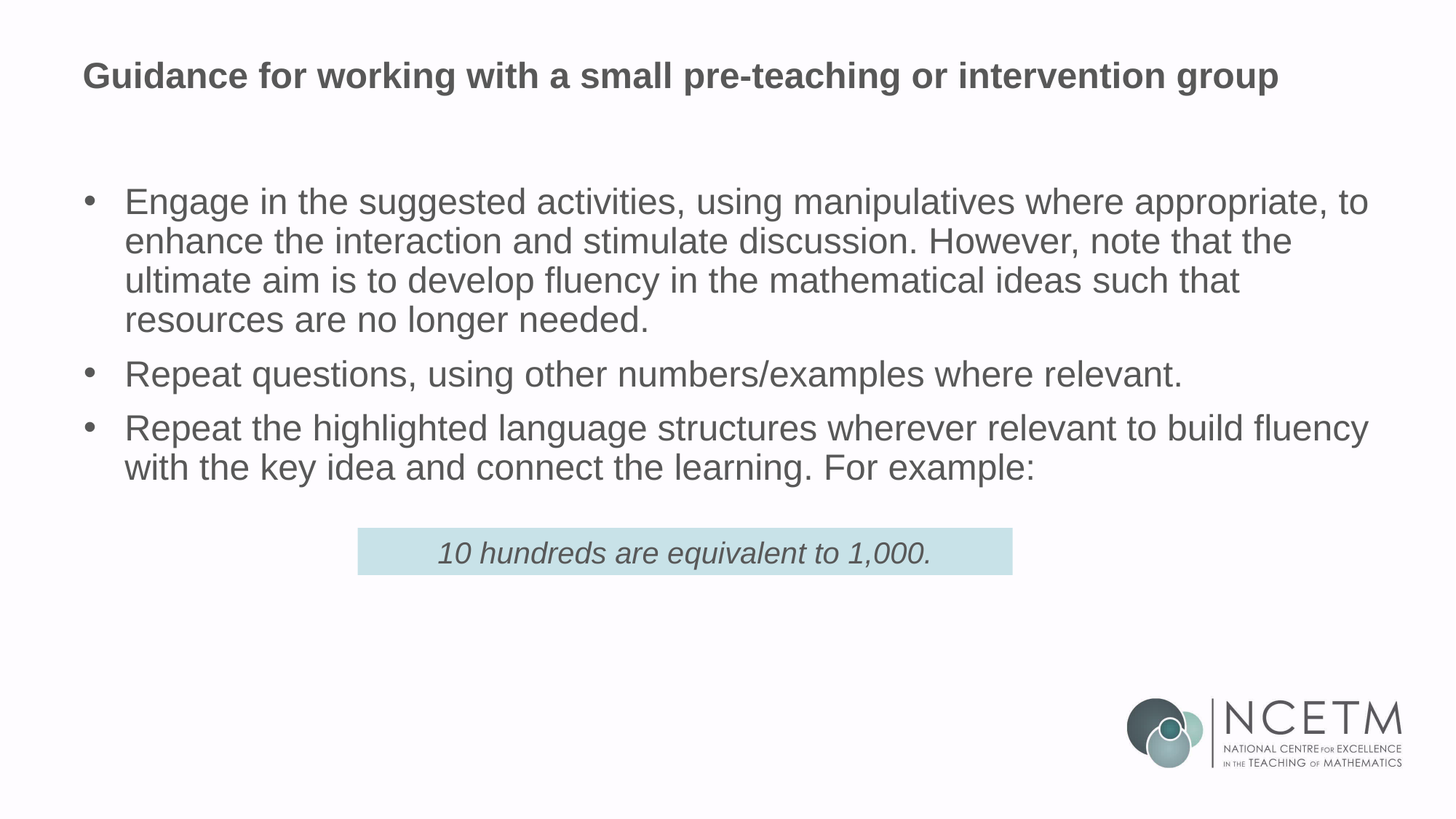

# Guidance for working with a small pre-teaching or intervention group
Engage in the suggested activities, using manipulatives where appropriate, to enhance the interaction and stimulate discussion. However, note that the ultimate aim is to develop fluency in the mathematical ideas such that resources are no longer needed.
Repeat questions, using other numbers/examples where relevant.
Repeat the highlighted language structures wherever relevant to build fluency with the key idea and connect the learning. For example:

10 hundreds are equivalent to 1,000.